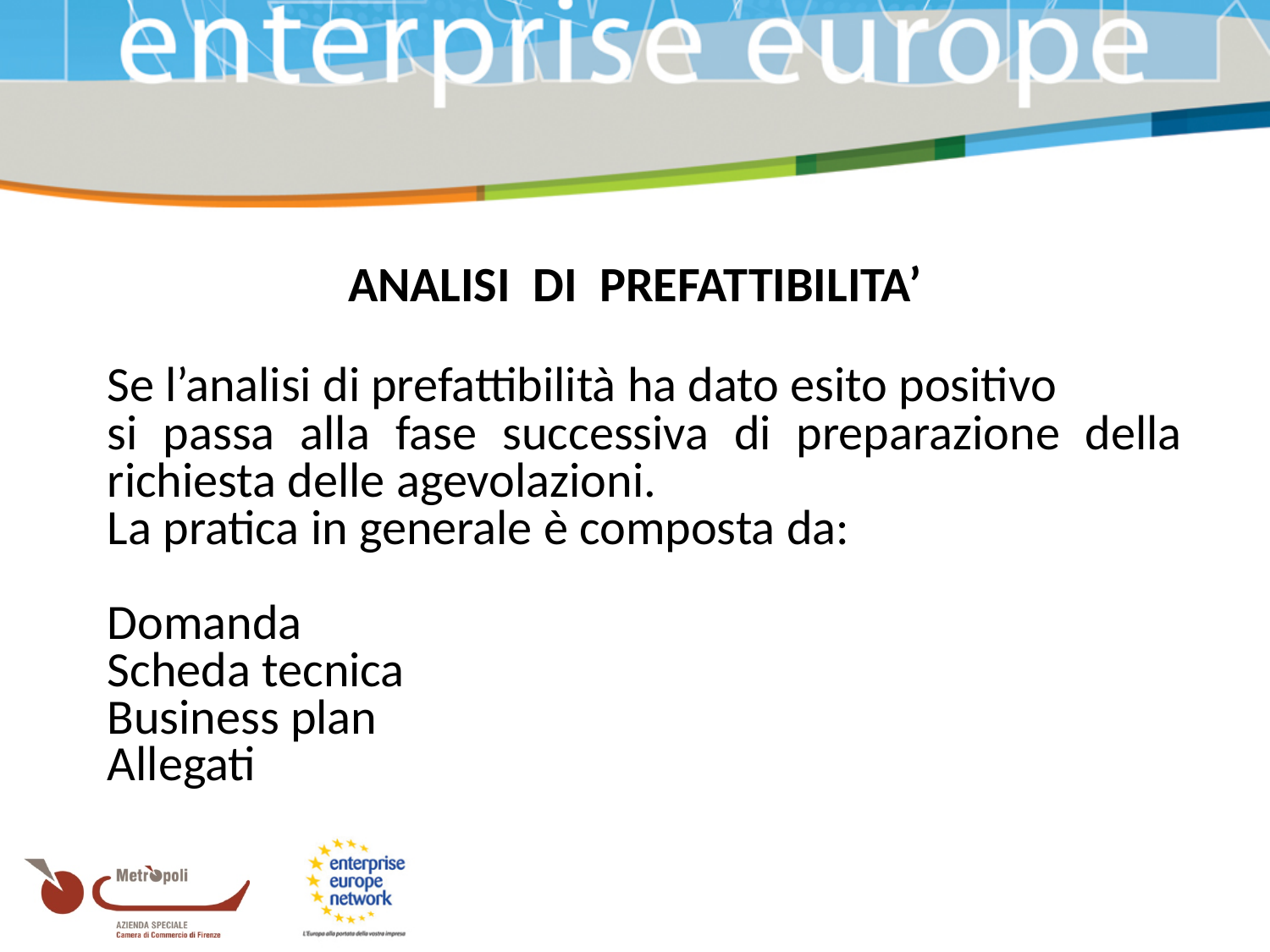

ANALISI  DI  PREFATTIBILITA’
Se l’analisi di prefattibilità ha dato esito positivo
si passa alla fase successiva di preparazione della richiesta delle agevolazioni.
La pratica in generale è composta da:

Domanda
Scheda tecnica
Business plan
Allegati